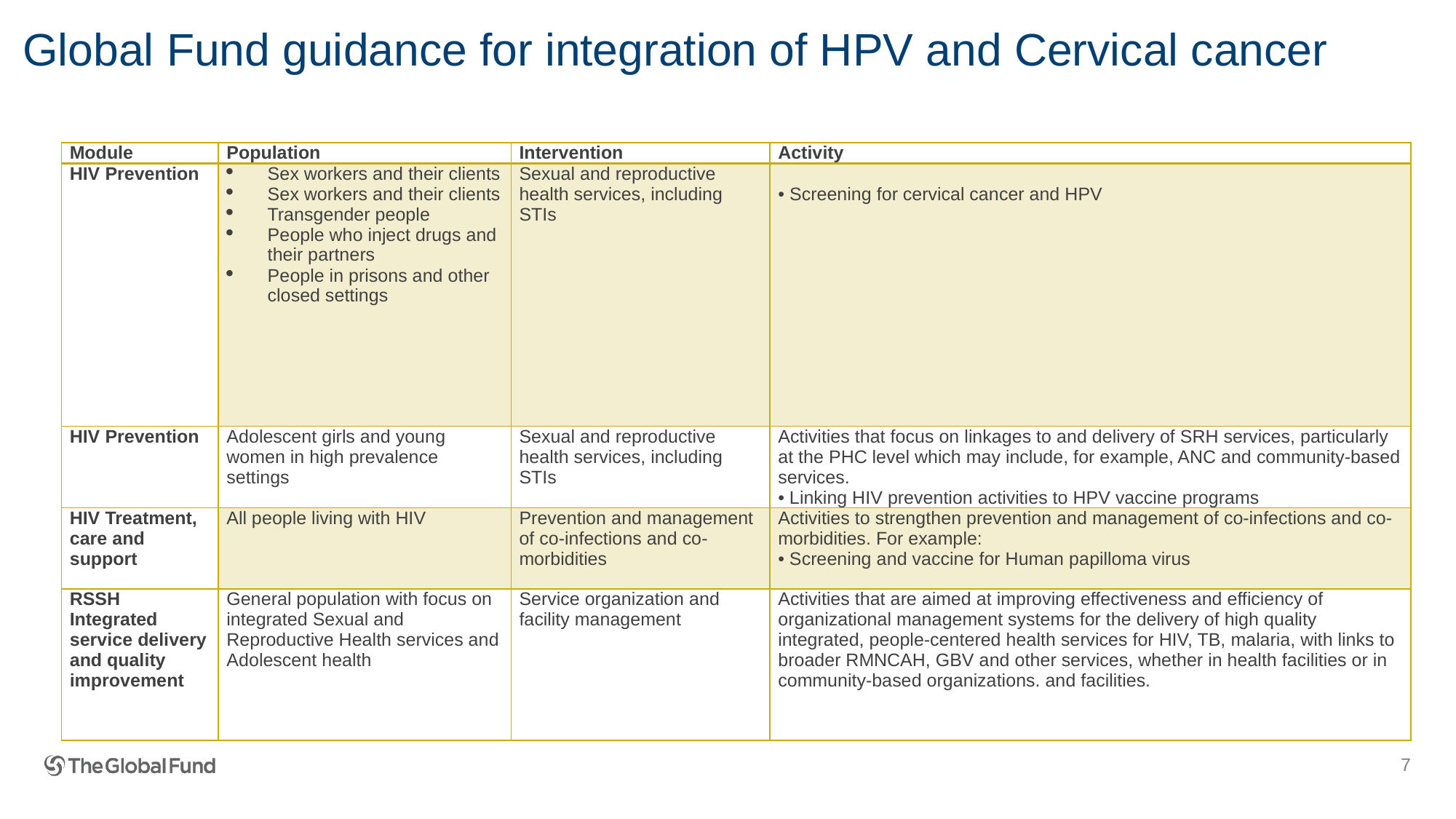

# Global Fund guidance for integration of HPV and Cervical cancer
| Module | Population | Intervention | Activity |
| --- | --- | --- | --- |
| HIV Prevention | Sex workers and their clients Sex workers and their clients Transgender people People who inject drugs and their partners People in prisons and other closed settings | Sexual and reproductive health services, including STIs | • Screening for cervical cancer and HPV |
| HIV Prevention | Adolescent girls and young women in high prevalence settings | Sexual and reproductive health services, including STIs | Activities that focus on linkages to and delivery of SRH services, particularly at the PHC level which may include, for example, ANC and community-based services. • Linking HIV prevention activities to HPV vaccine programs |
| HIV Treatment, care and support | All people living with HIV | Prevention and management of co-infections and co-morbidities | Activities to strengthen prevention and management of co-infections and co-morbidities. For example: • Screening and vaccine for Human papilloma virus |
| RSSH Integrated service delivery and quality improvement | General population with focus on integrated Sexual and Reproductive Health services and Adolescent health | Service organization and facility management | Activities that are aimed at improving effectiveness and efficiency of organizational management systems for the delivery of high quality integrated, people-centered health services for HIV, TB, malaria, with links to broader RMNCAH, GBV and other services, whether in health facilities or in community-based organizations. and facilities. |
7